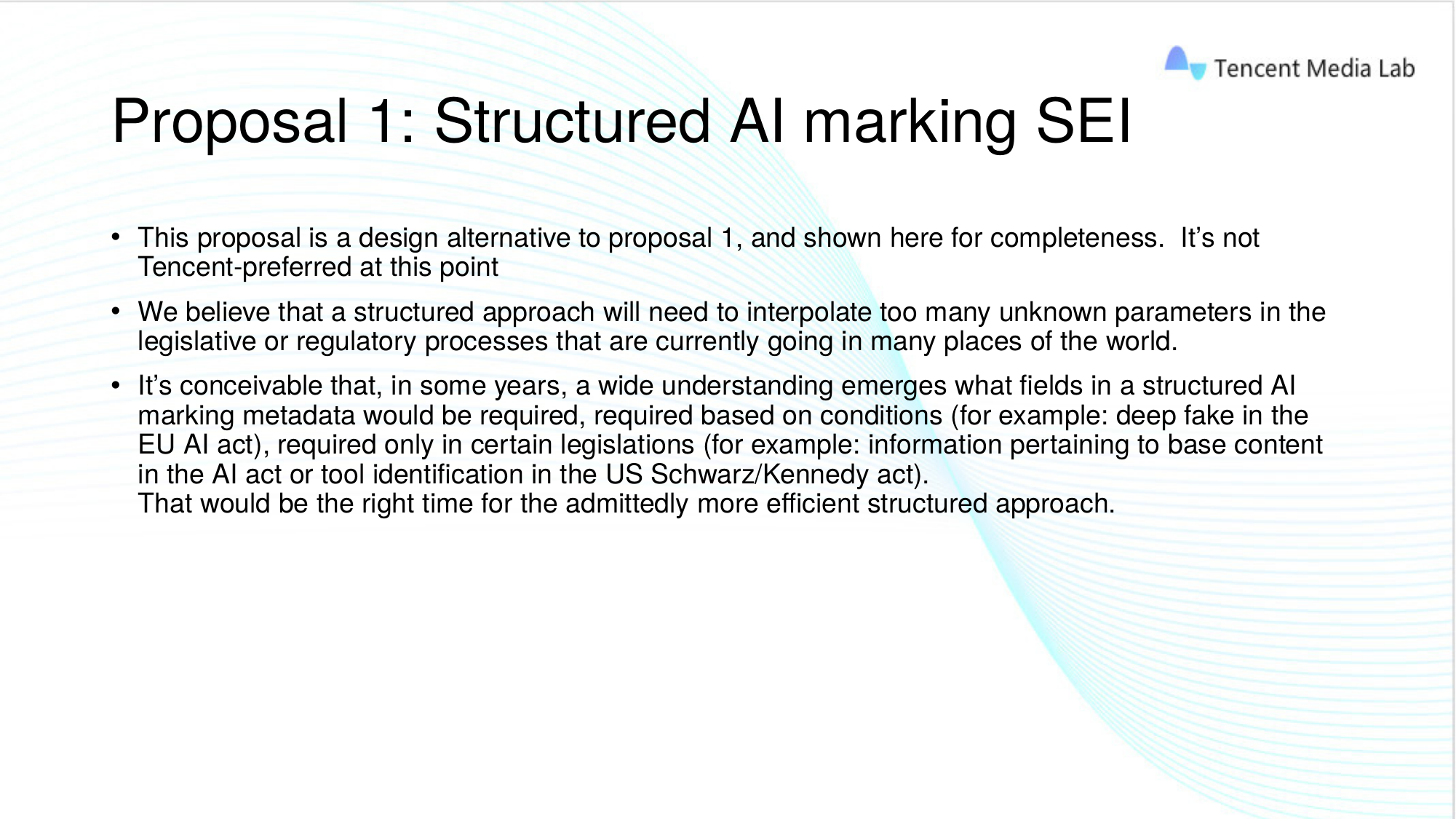

# Proposal 1: Structured AI marking SEI
This proposal is a design alternative to proposal 1, and shown here for completeness.  It’s not Tencent-preferred at this point
We believe that a structured approach will need to interpolate too many unknown parameters in the legislative or regulatory processes that are currently going in many places of the world.
It’s conceivable that, in some years, a wide understanding emerges what fields in a structured AI marking metadata would be required, required based on conditions (for example: deep fake in the EU AI act), required only in certain legislations (for example: information pertaining to base content in the AI act or tool identification in the US Schwarz/Kennedy act).
That would be the right time for the admittedly more efficient structured approach.